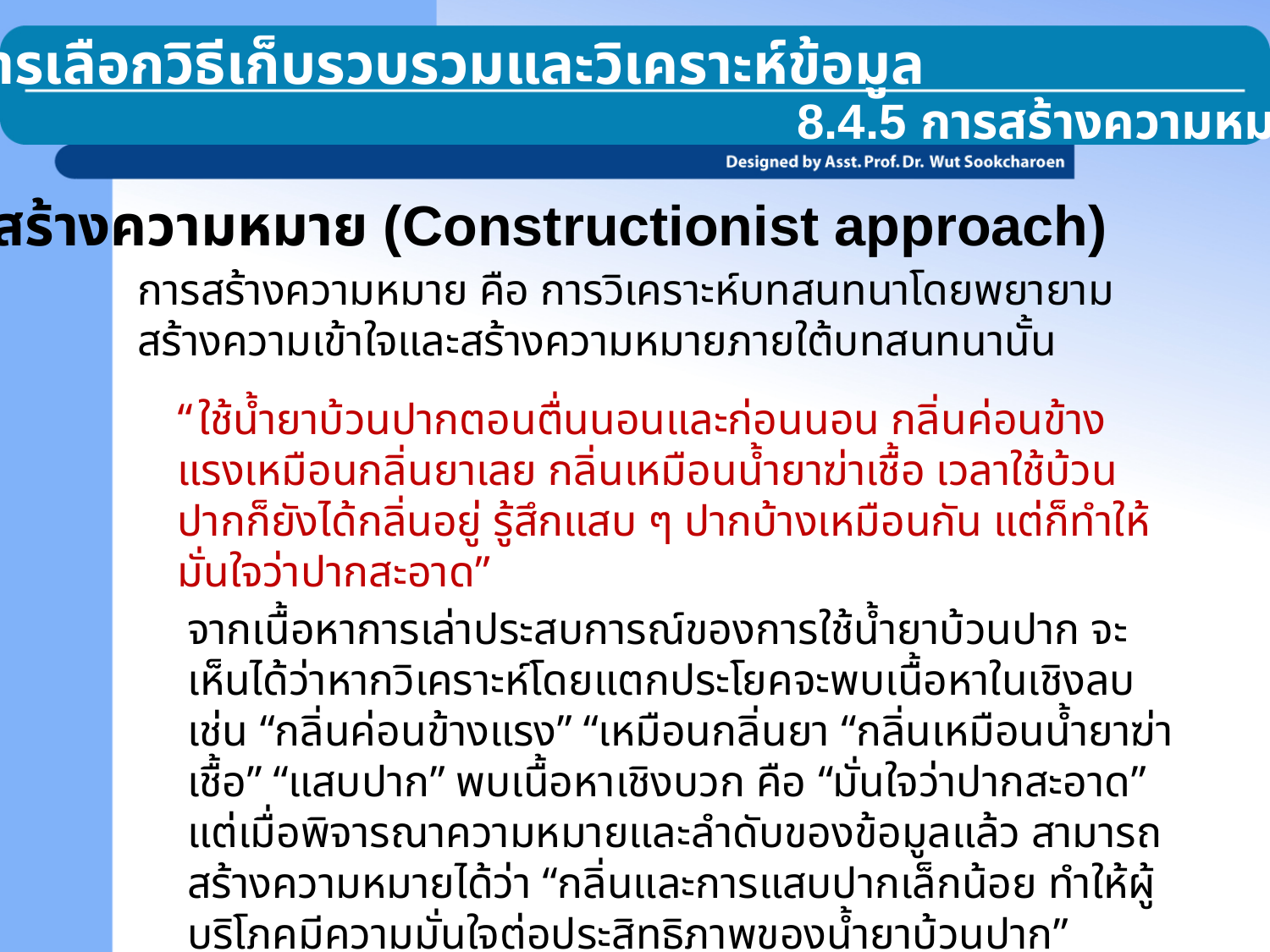

8.4 การเลือกวิธีเก็บรวบรวมและวิเคราะห์ข้อมูล
8.4.5 การสร้างความหมาย
การสร้างความหมาย (Constructionist approach)
การสร้างความหมาย คือ การวิเคราะห์บทสนทนาโดยพยายามสร้างความเข้าใจและสร้างความหมายภายใต้บทสนทนานั้น
“ใช้น้ำยาบ้วนปากตอนตื่นนอนและก่อนนอน กลิ่นค่อนข้างแรงเหมือนกลิ่นยาเลย กลิ่นเหมือนน้ำยาฆ่าเชื้อ เวลาใช้บ้วนปากก็ยังได้กลิ่นอยู่ รู้สึกแสบ ๆ ปากบ้างเหมือนกัน แต่ก็ทำให้มั่นใจว่าปากสะอาด”
จากเนื้อหาการเล่าประสบการณ์ของการใช้น้ำยาบ้วนปาก จะเห็นได้ว่าหากวิเคราะห์โดยแตกประโยคจะพบเนื้อหาในเชิงลบ เช่น “กลิ่นค่อนข้างแรง” “เหมือนกลิ่นยา “กลิ่นเหมือนน้ำยาฆ่าเชื้อ” “แสบปาก” พบเนื้อหาเชิงบวก คือ “มั่นใจว่าปากสะอาด” แต่เมื่อพิจารณาความหมายและลำดับของข้อมูลแล้ว สามารถสร้างความหมายได้ว่า “กลิ่นและการแสบปากเล็กน้อย ทำให้ผู้บริโภคมีความมั่นใจต่อประสิทธิภาพของน้ำยาบ้วนปาก”